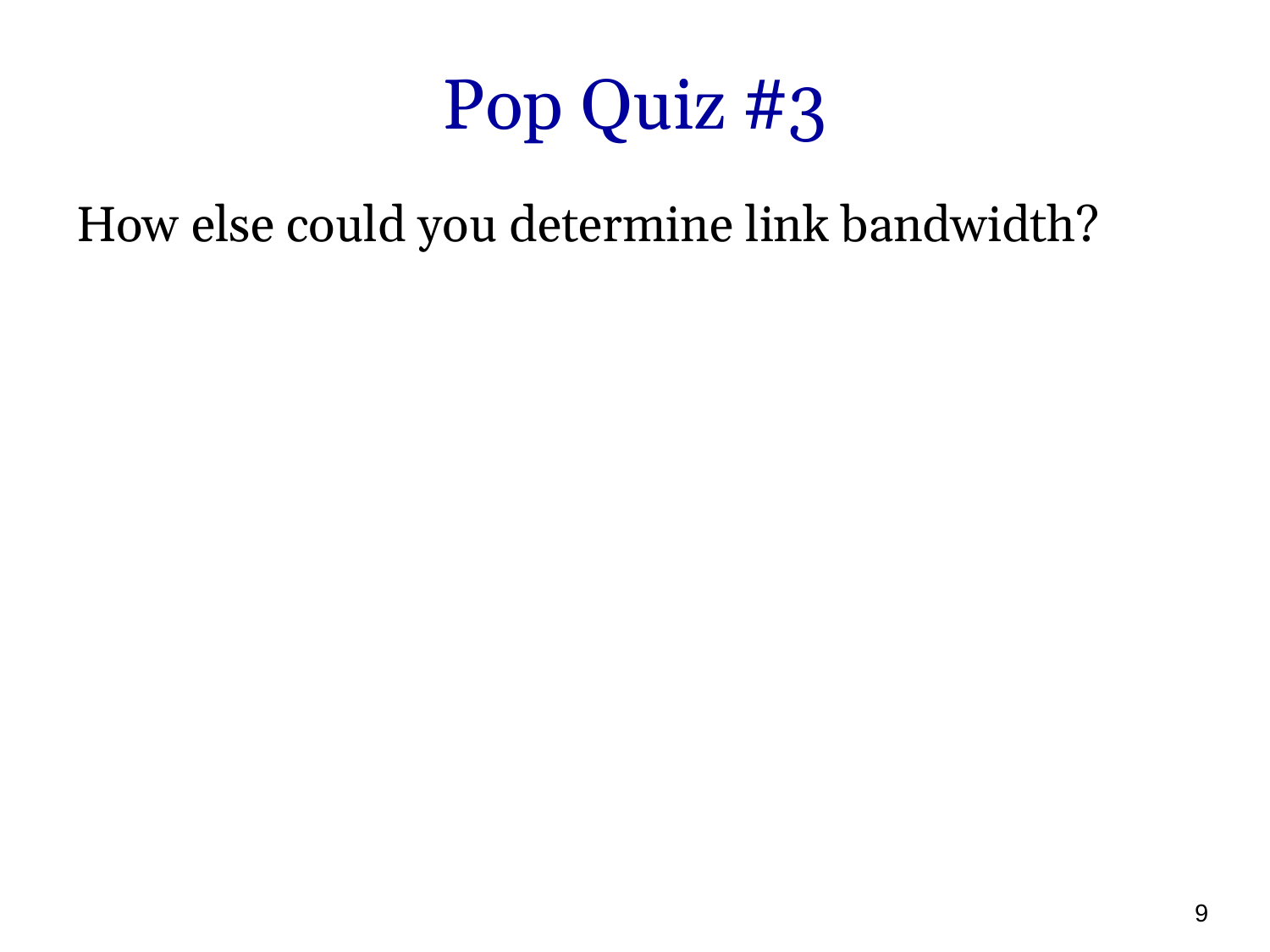

# Pop Quiz #3
How else could you determine link bandwidth?
9